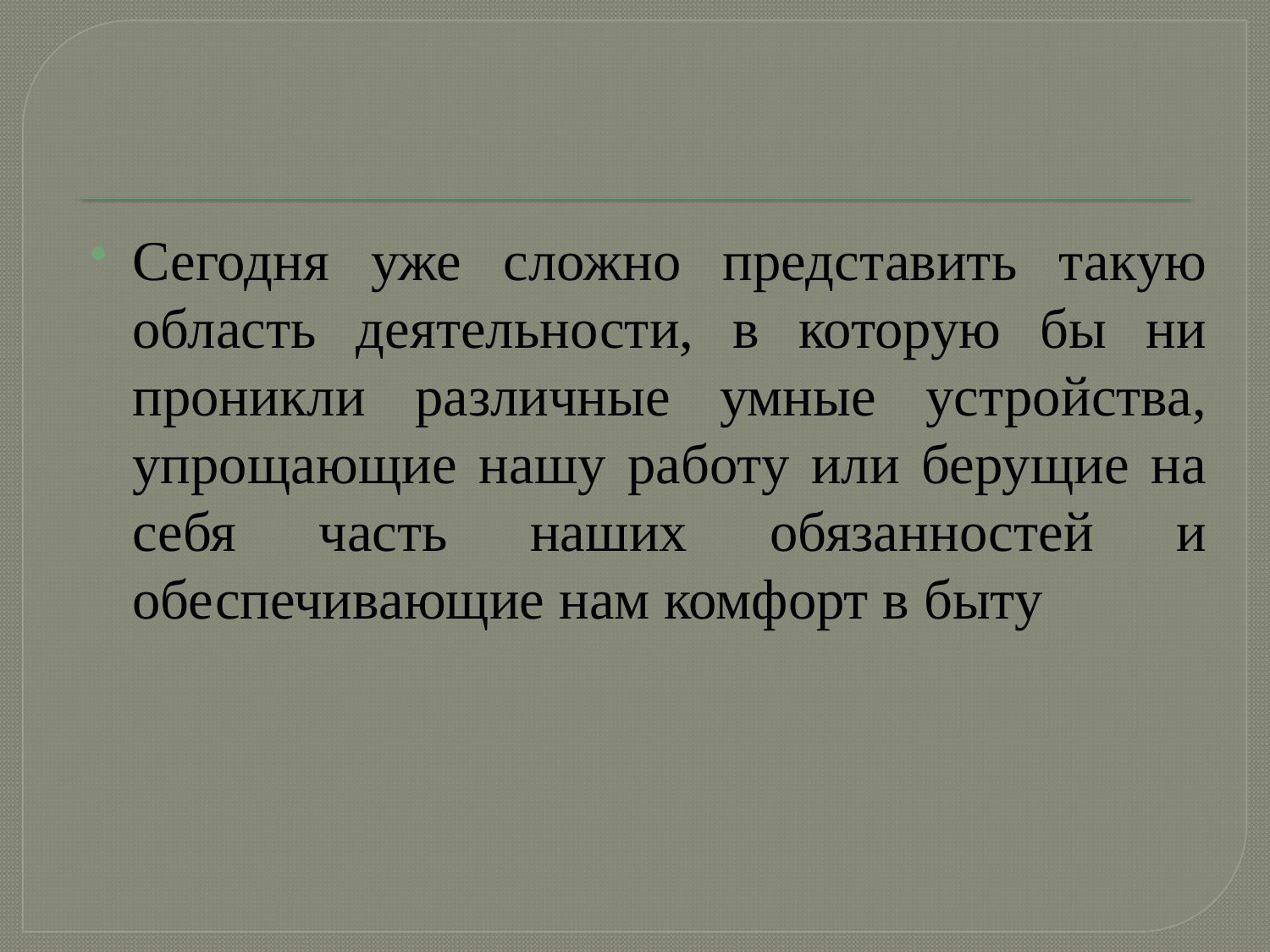

Сегодня уже сложно представить такую область деятельности, в которую бы ни проникли различные умные устройства, упрощающие нашу работу или берущие на себя часть наших обязанностей и обеспечивающие нам комфорт в быту